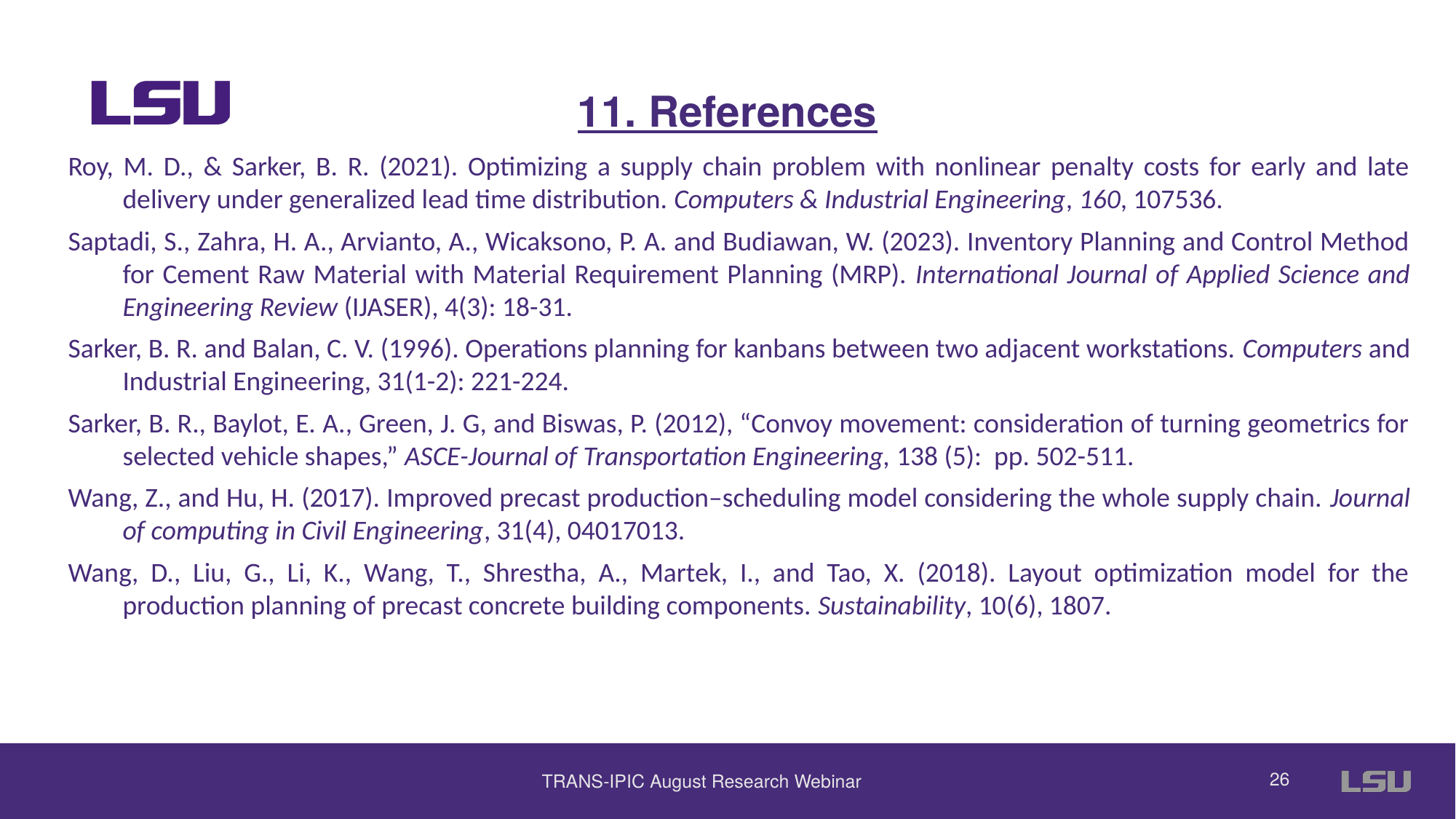

11. References
Roy, M. D., & Sarker, B. R. (2021). Optimizing a supply chain problem with nonlinear penalty costs for early and late delivery under generalized lead time distribution. Computers & Industrial Engineering, 160, 107536.
Saptadi, S., Zahra, H. A., Arvianto, A., Wicaksono, P. A. and Budiawan, W. (2023). Inventory Planning and Control Method for Cement Raw Material with Material Requirement Planning (MRP). International Journal of Applied Science and Engineering Review (IJASER), 4(3): 18-31.
Sarker, B. R. and Balan, C. V. (1996). Operations planning for kanbans between two adjacent workstations. Computers and Industrial Engineering, 31(1-2): 221-224.
Sarker, B. R., Baylot, E. A., Green, J. G, and Biswas, P. (2012), “Convoy movement: consideration of turning geometrics for selected vehicle shapes,” ASCE-Journal of Transportation Engineering, 138 (5):  pp. 502-511.
Wang, Z., and Hu, H. (2017). Improved precast production–scheduling model considering the whole supply chain. Journal of computing in Civil Engineering, 31(4), 04017013.
Wang, D., Liu, G., Li, K., Wang, T., Shrestha, A., Martek, I., and Tao, X. (2018). Layout optimization model for the production planning of precast concrete building components. Sustainability, 10(6), 1807.

TRANS-IPIC August Research Webinar
26